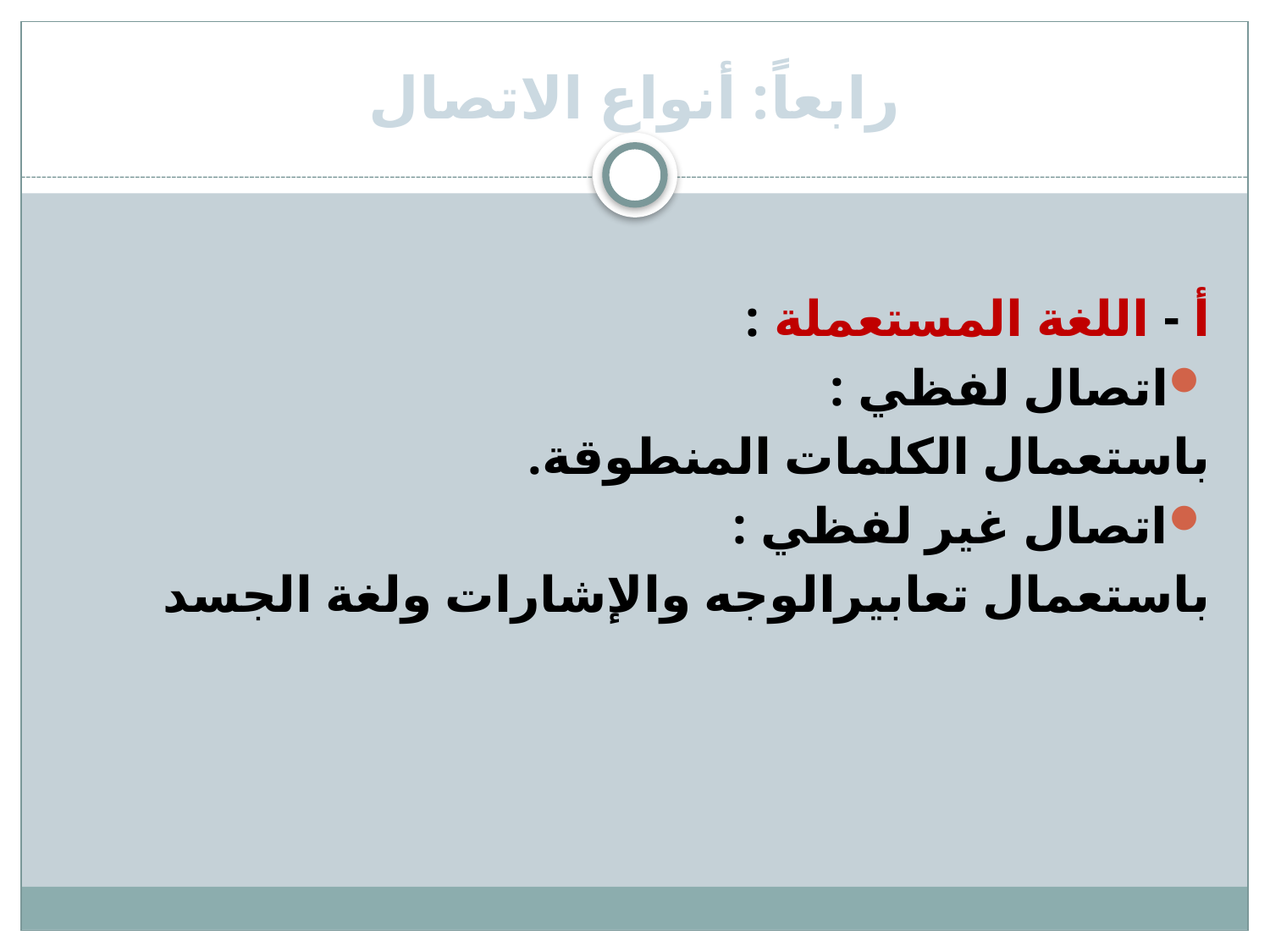

# رابعاً: أنواع الاتصال

أ - اللغة المستعملة :
اتصال لفظي :
باستعمال الكلمات المنطوقة.
اتصال غير لفظي :
باستعمال تعابيرالوجه والإشارات ولغة الجسد